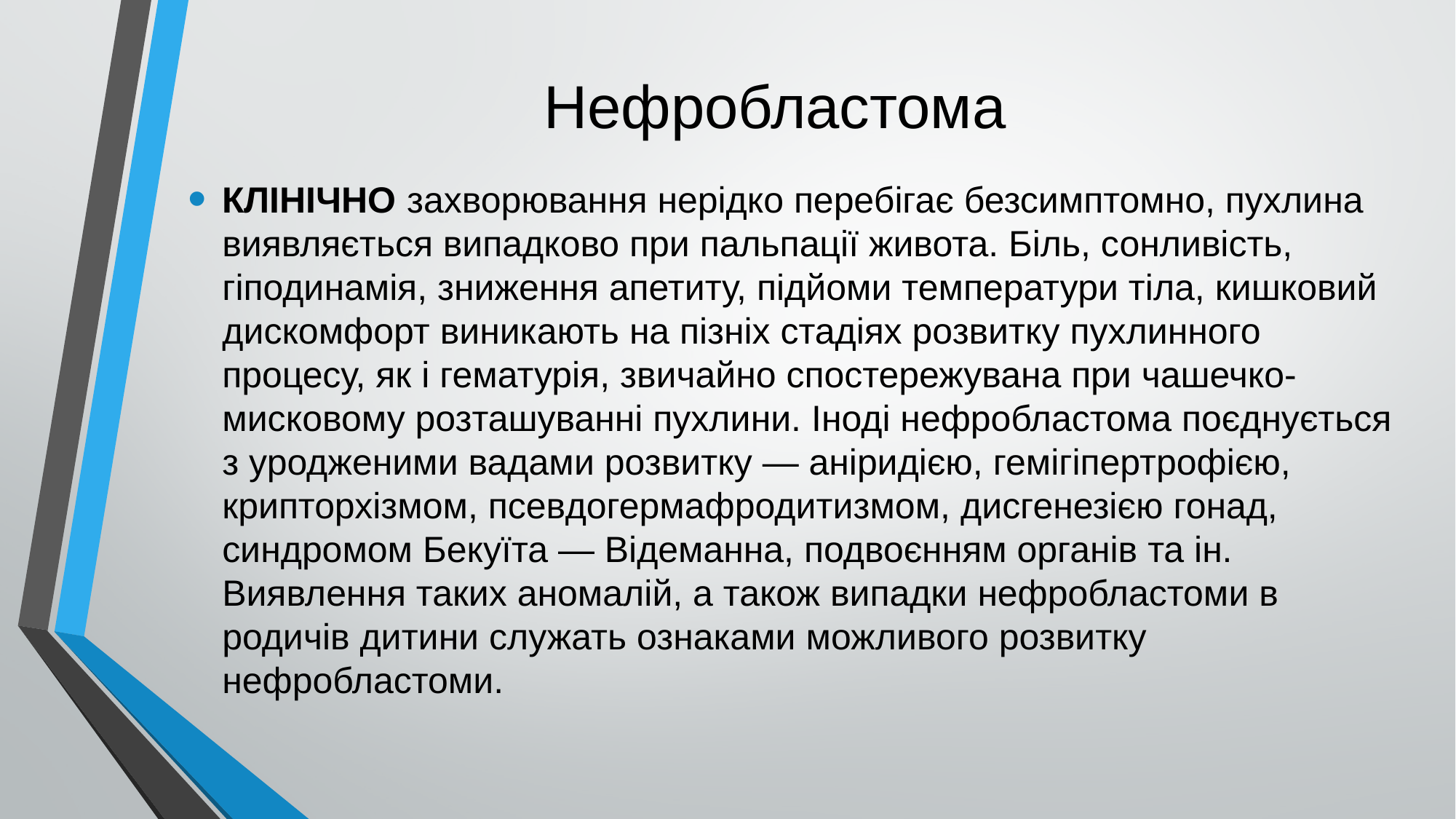

# Нефробластома
КЛІНІЧНО захворювання нерідко перебігає безсимптомно, пухлина виявляється випадково при пальпації живота. Біль, сонливість, гіподинамія, зниження апетиту, підйоми температури тіла, кишковий дискомфорт виникають на пізніх стадіях розвитку пухлинного процесу, як і гематурія, звичайно спостережувана при чашечко-мисковому розташуванні пухлини. Іноді нефробластома поєднується з уродженими вадами розвитку — аніридією, гемігіпертрофією, крипторхізмом, псевдогермафродитизмом, дисгенезією гонад, синдромом Бекуїта — Відеманна, подвоєнням органів та ін. Виявлення таких аномалій, а також випадки нефробластоми в родичів дитини служать ознаками можливого розвитку нефробластоми.